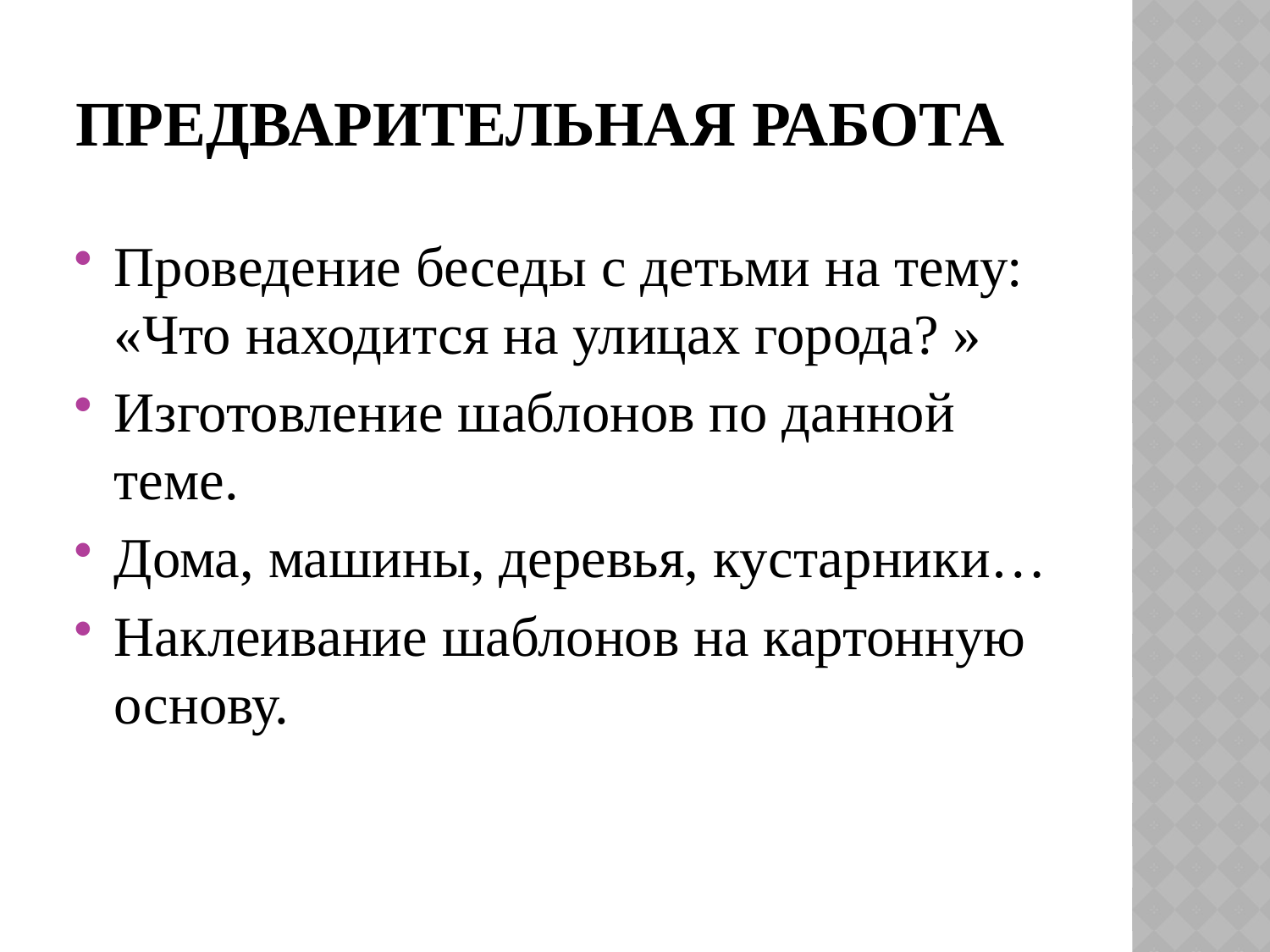

# Предварительная работа
Проведение беседы с детьми на тему: «Что находится на улицах города? »
Изготовление шаблонов по данной теме.
Дома, машины, деревья, кустарники…
Наклеивание шаблонов на картонную основу.